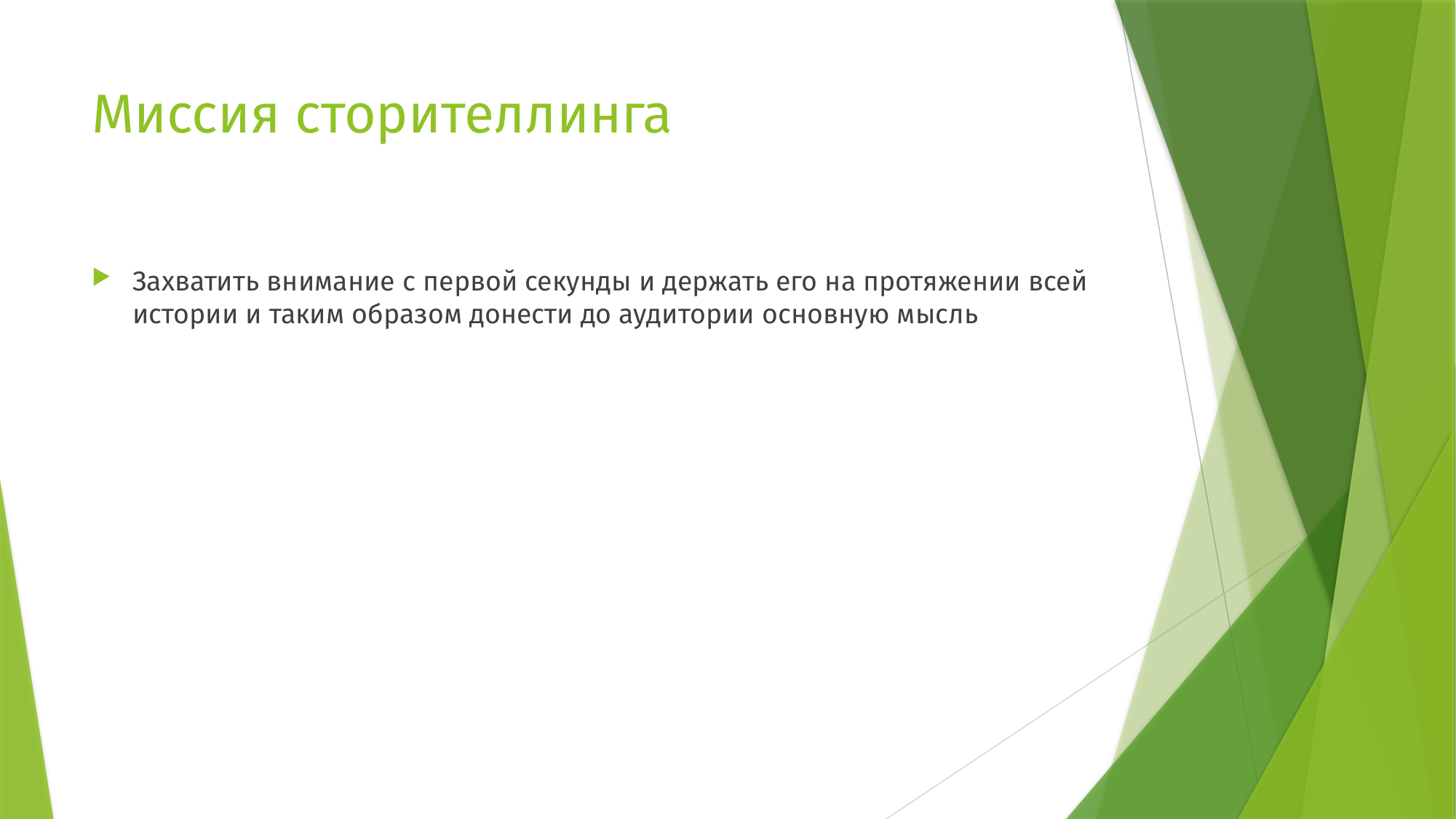

# Миссия сторителлинга
Захватить внимание с первой секунды и держать его на протяжении всей истории и таким образом донести до аудитории основную мысль